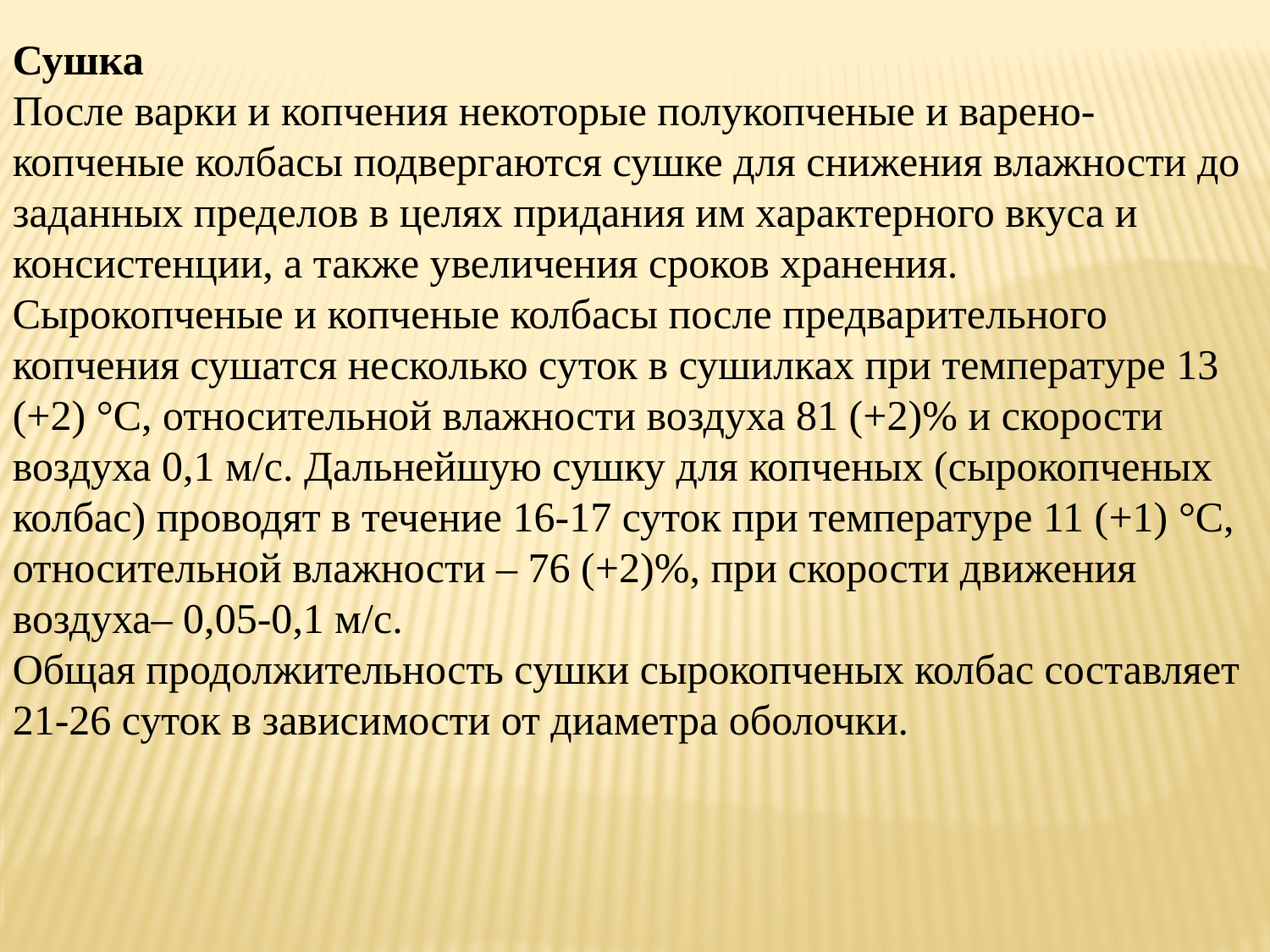

Сушка
После варки и копчения некоторые полукопченые и варено-копченые колбасы подвергаются сушке для снижения влажности до заданных пределов в целях придания им характерного вкуса и консистенции, а также увеличения сроков хранения.
Сырокопченые и копченые колбасы после предварительного копчения сушатся несколько суток в сушилках при температуре 13 (+2) °С, относительной влажности воздуха 81 (+2)% и скорости воздуха 0,1 м/с. Дальнейшую сушку для копченых (сырокопченых колбас) проводят в течение 16-17 суток при температуре 11 (+1) °С, относительной влажности – 76 (+2)%, при скорости движения воздуха– 0,05-0,1 м/с.
Общая продолжительность сушки сырокопченых колбас составляет 21-26 суток в зависимости от диаметра оболочки.